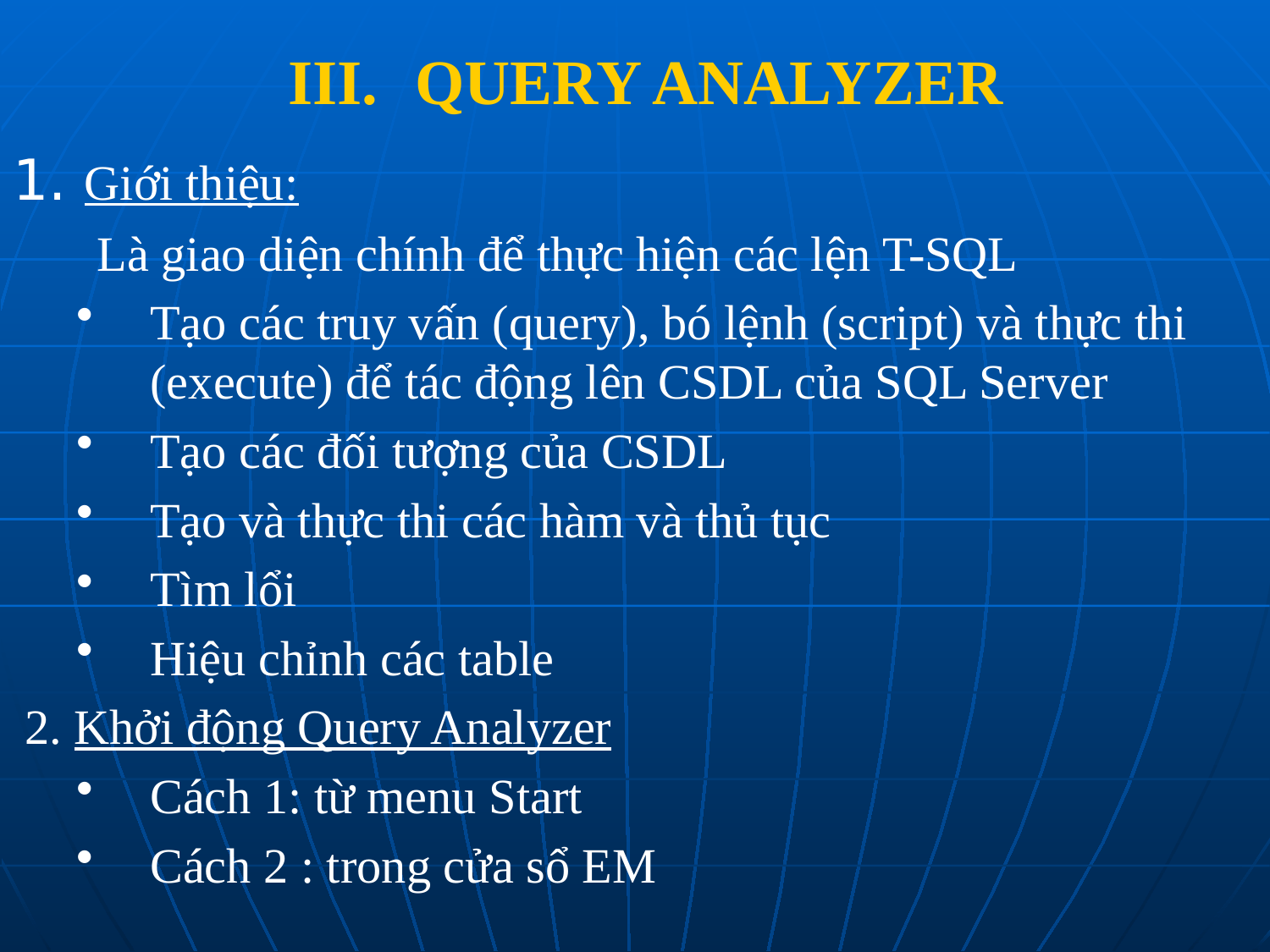

# QUERY ANALYZER
1. Giới thiệu:
	Là giao diện chính để thực hiện các lện T-SQL
Tạo các truy vấn (query), bó lệnh (script) và thực thi (execute) để tác động lên CSDL của SQL Server
Tạo các đối tượng của CSDL
Tạo và thực thi các hàm và thủ tục
Tìm lổi
Hiệu chỉnh các table
 2. Khởi động Query Analyzer
Cách 1: từ menu Start
Cách 2 : trong cửa sổ EM